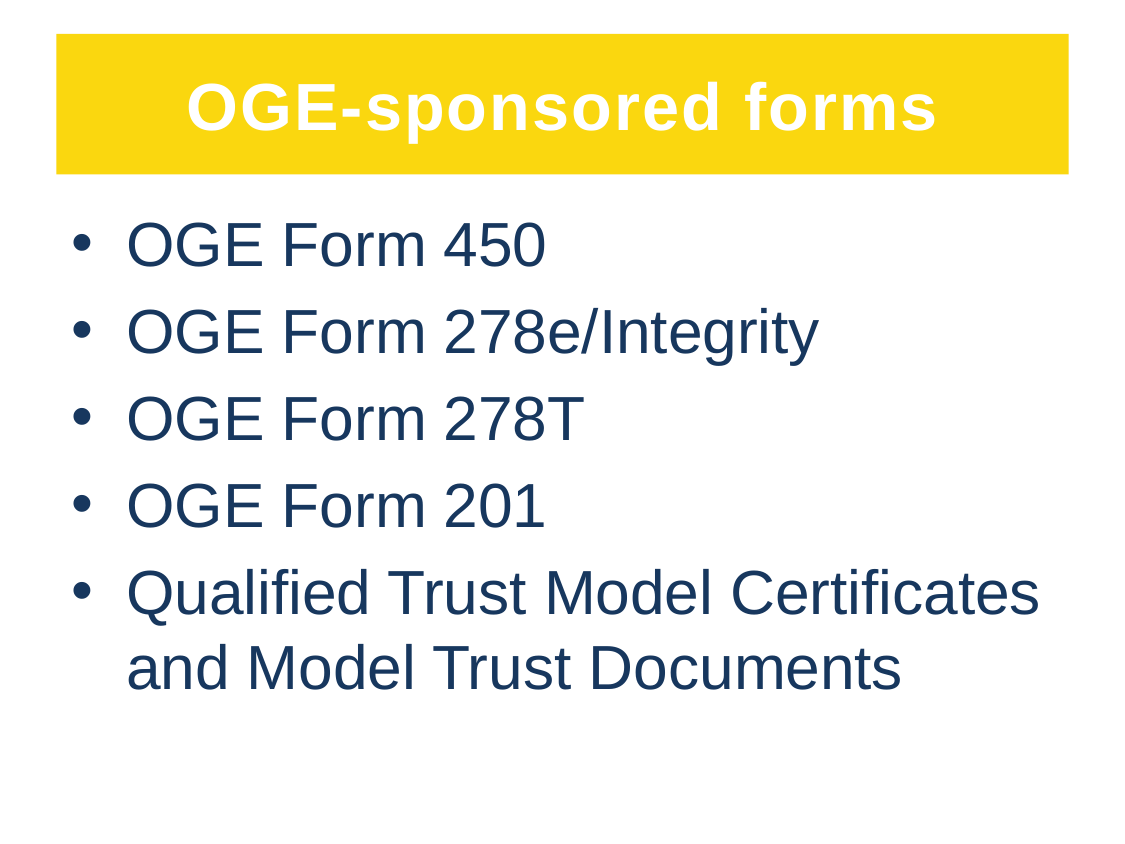

# OGE-sponsored forms
OGE Form 450
OGE Form 278e/Integrity
OGE Form 278T
OGE Form 201
Qualified Trust Model Certificates and Model Trust Documents